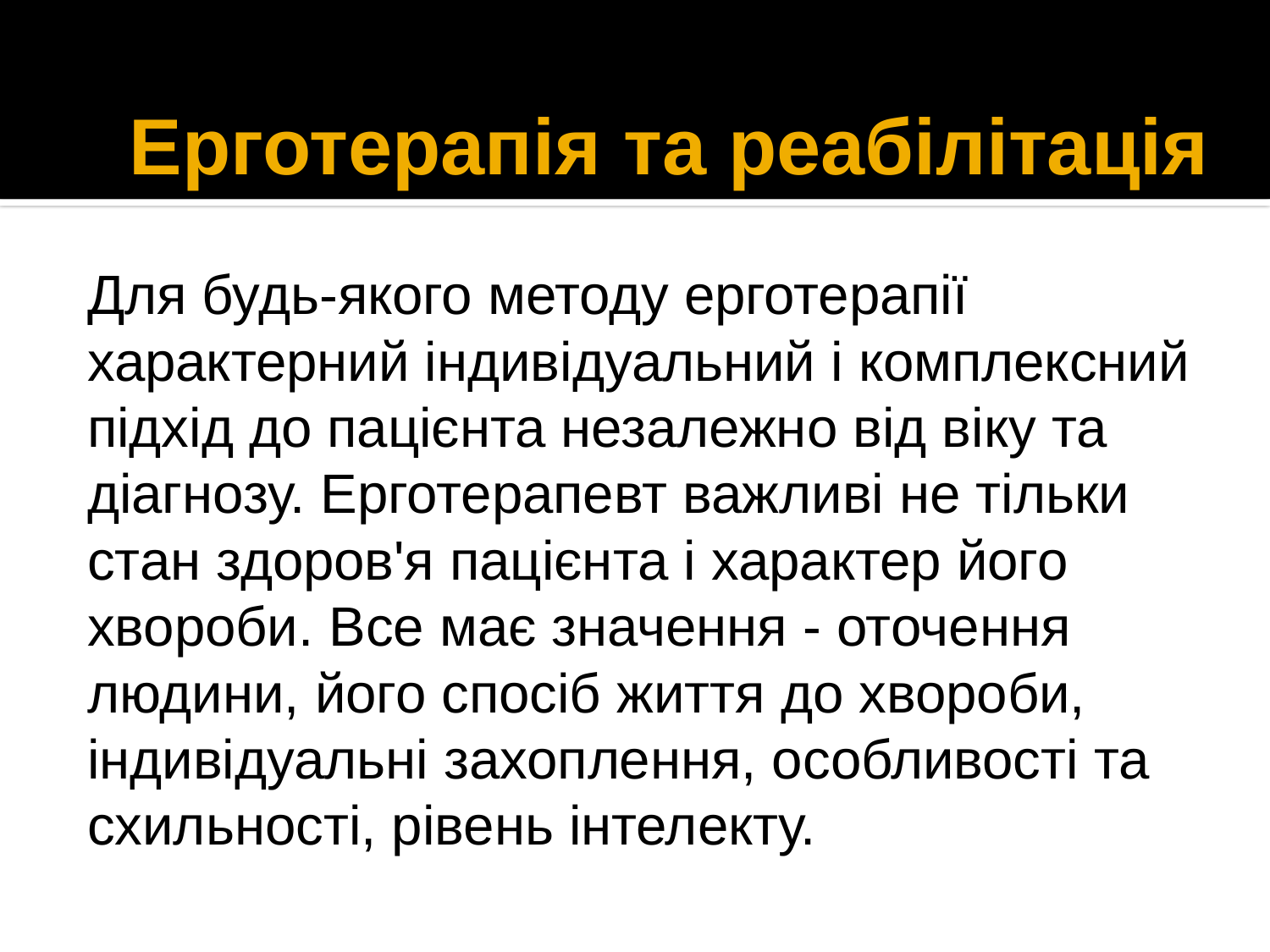

# Ерготерапія та реабілітація
Для будь-якого методу ерготерапії характерний індивідуальний і комплексний підхід до пацієнта незалежно від віку та діагнозу. Ерготерапевт важливі не тільки стан здоров'я пацієнта і характер його хвороби. Все має значення - оточення людини, його спосіб життя до хвороби, індивідуальні захоплення, особливості та схильності, рівень інтелекту.